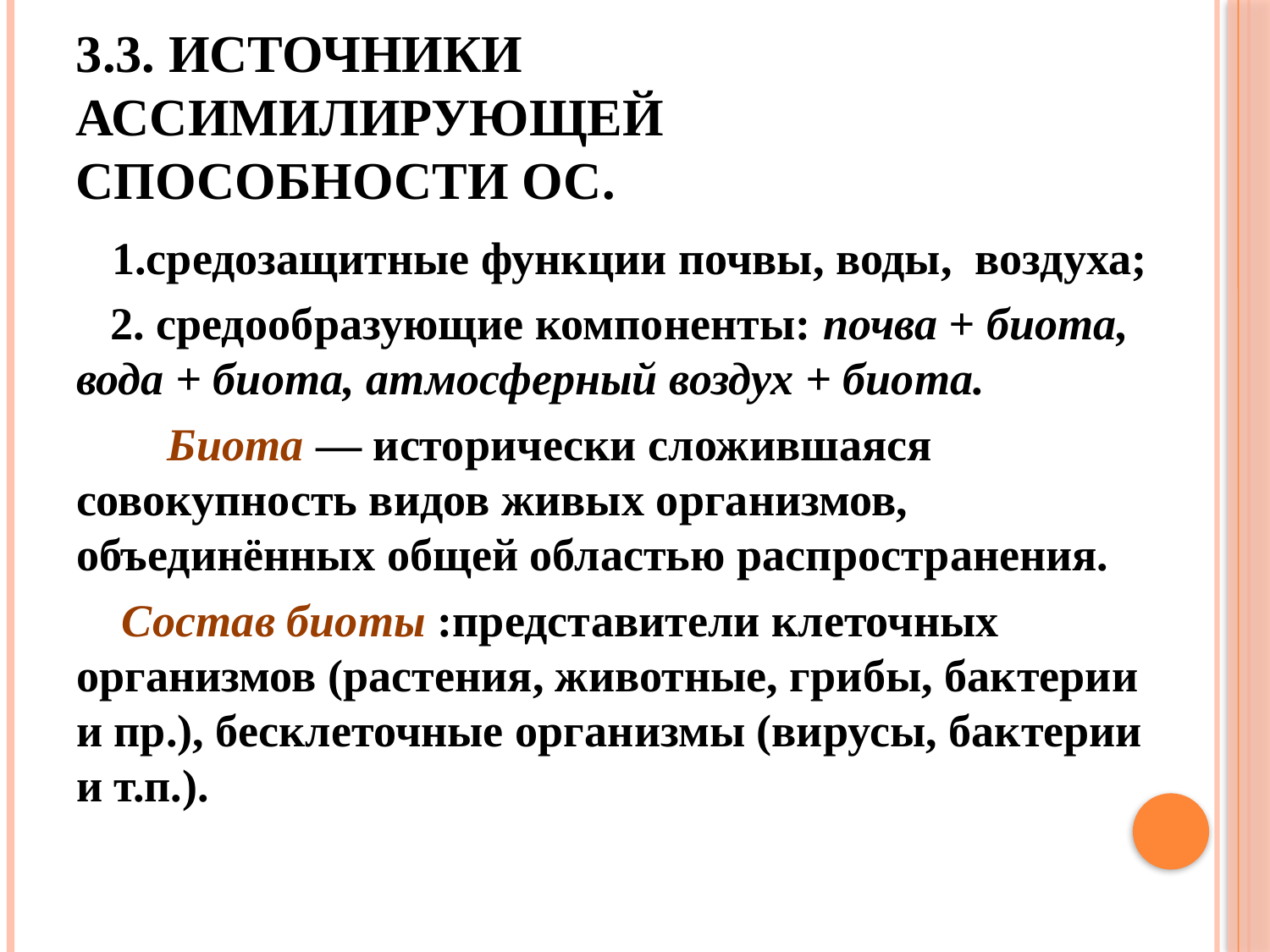

# 3.3. Источники ассимилирующей способности ОС.
   1.средозащитные функции почвы, воды,  воздуха;
   2. средообразующие компоненты: почва + биота, вода + биота, атмосферный воздух + биота.
        Биота — исторически сложившаяся совокупность видов живых организмов, объединённых общей областью распространения.
    Состав биоты :представители клеточных организмов (растения, животные, грибы, бактерии  и пр.), бесклеточные организмы (вирусы, бактерии и т.п.).